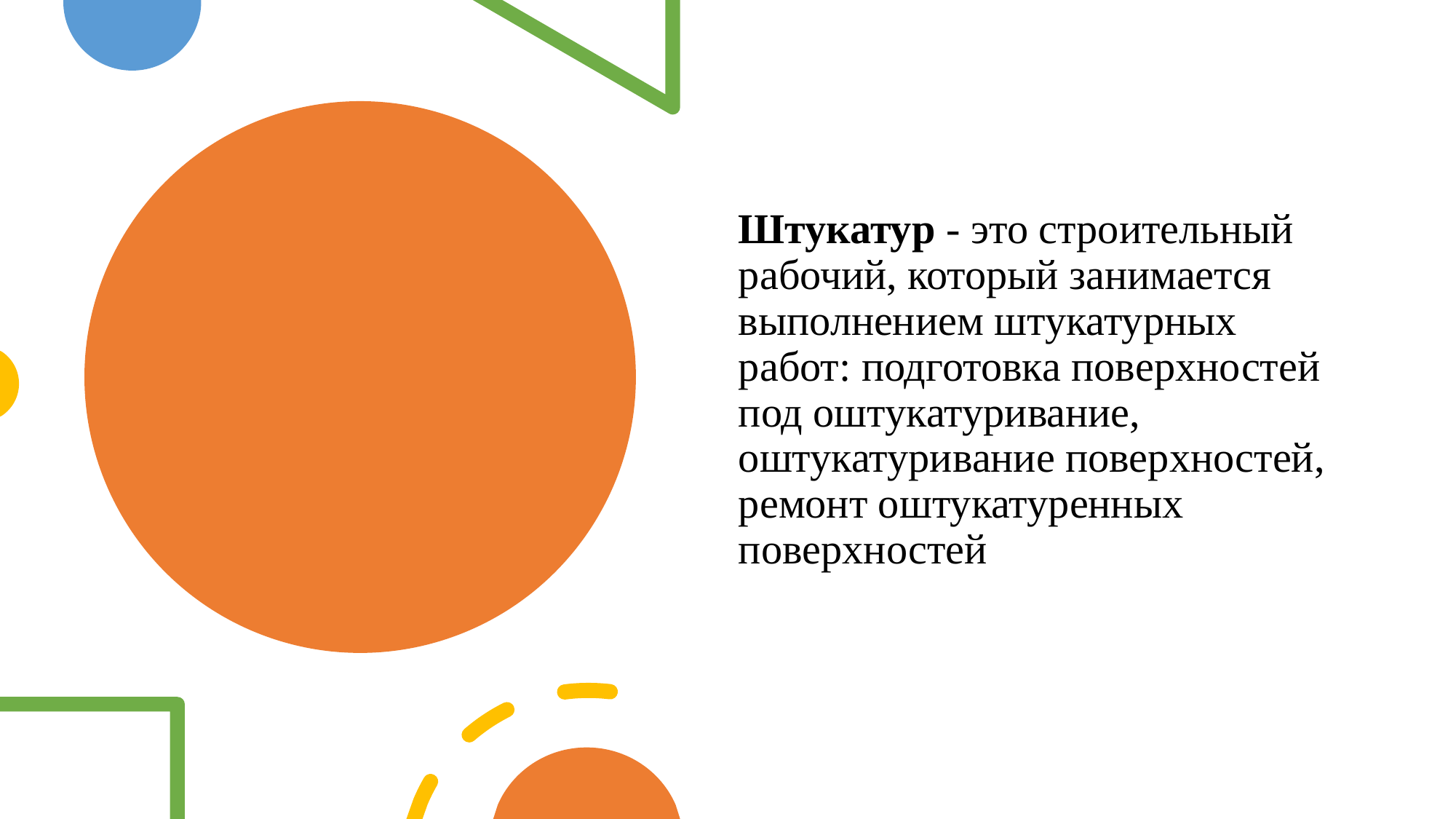

Штукатур - это строительный рабочий, который занимается выполнением штукатурных работ: подготовка поверхностей под оштукатуривание, оштукатуривание поверхностей, ремонт оштукатуренных поверхностей